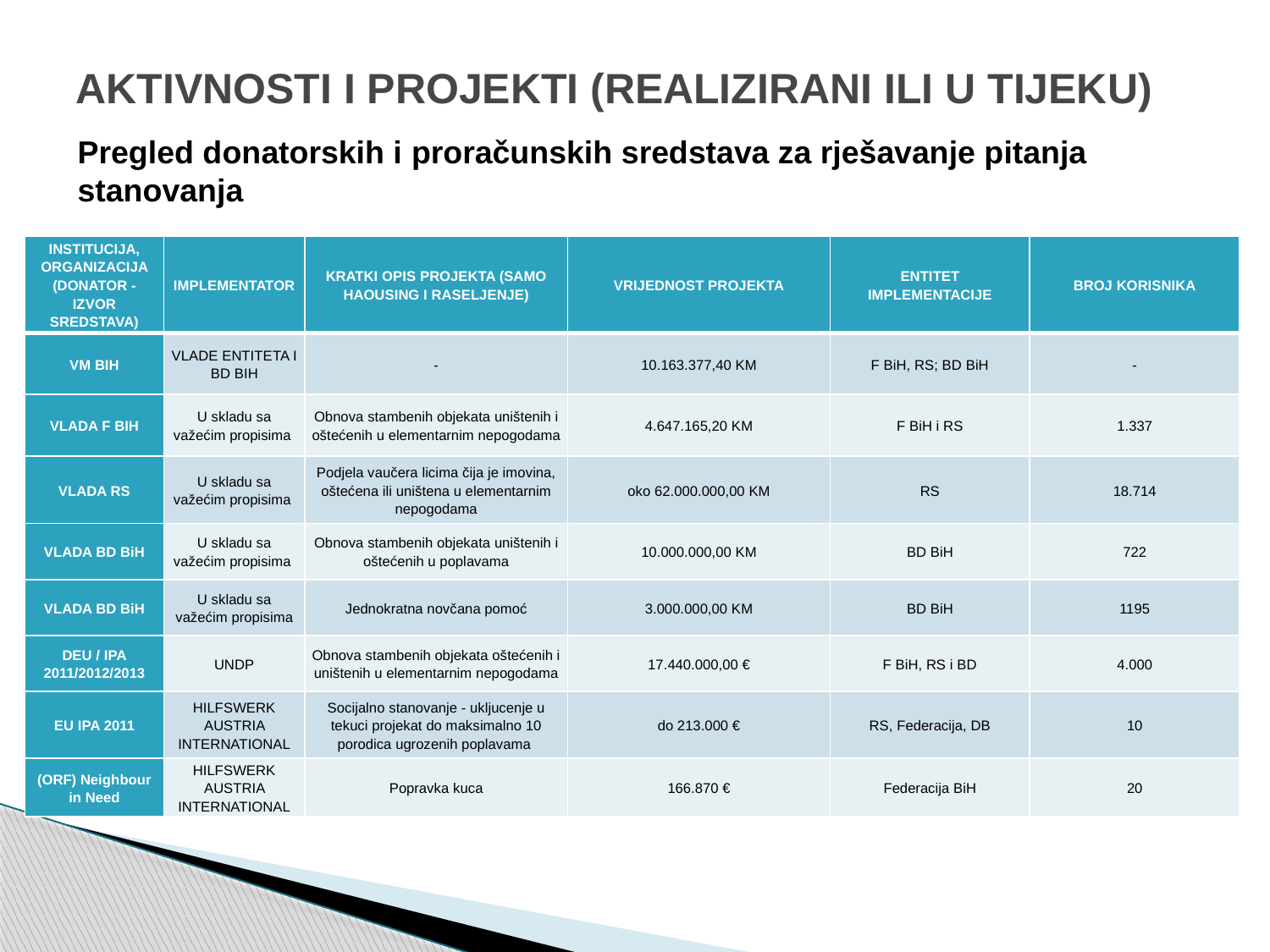

# AKTIVNOSTI I PROJEKTI (REALIZIRANI ILI U TIJEKU)
Pregled donatorskih i proračunskih sredstava za rješavanje pitanja stanovanja

| INSTITUCIJA, ORGANIZACIJA (DONATOR - IZVOR SREDSTAVA) | IMPLEMENTATOR | KRATKI OPIS PROJEKTA (SAMO HAOUSING I RASELJENJE) | VRIJEDNOST PROJEKTA | ENTITET IMPLEMENTACIJE | BROJ KORISNIKA |
| --- | --- | --- | --- | --- | --- |
| VM BIH | VLADE ENTITETA I BD BIH | - | 10.163.377,40 KM | F BiH, RS; BD BiH | - |
| VLADA F BIH | U skladu sa važećim propisima | Obnova stambenih objekata uništenih i oštećenih u elementarnim nepogodama | 4.647.165,20 KM | F BiH i RS | 1.337 |
| VLADA RS | U skladu sa važećim propisima | Podjela vaučera licima čija je imovina, oštećena ili uništena u elementarnim nepogodama | oko 62.000.000,00 KM | RS | 18.714 |
| VLADA BD BiH | U skladu sa važećim propisima | Obnova stambenih objekata uništenih i oštećenih u poplavama | 10.000.000,00 KM | BD BiH | 722 |
| VLADA BD BiH | U skladu sa važećim propisima | Jednokratna novčana pomoć | 3.000.000,00 KM | BD BiH | 1195 |
| DEU / IPA 2011/2012/2013 | UNDP | Obnova stambenih objekata oštećenih i uništenih u elementarnim nepogodama | 17.440.000,00 € | F BiH, RS i BD | 4.000 |
| EU IPA 2011 | HILFSWERK AUSTRIA INTERNATIONAL | Socijalno stanovanje - ukljucenje u tekuci projekat do maksimalno 10 porodica ugrozenih poplavama | do 213.000 € | RS, Federacija, DB | 10 |
| (ORF) Neighbour in Need | HILFSWERK AUSTRIA INTERNATIONAL | Popravka kuca | 166.870 € | Federacija BiH | 20 |